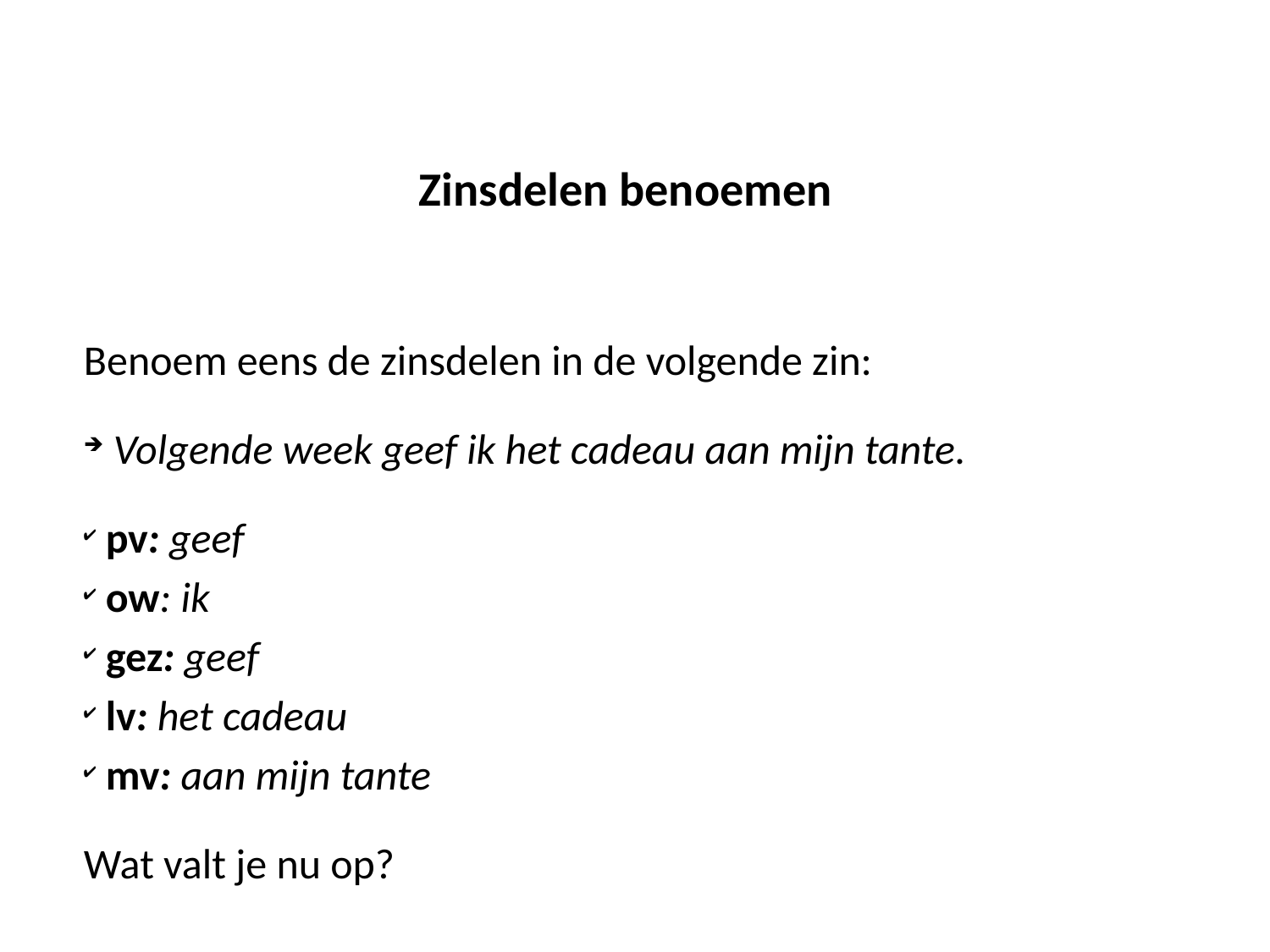

# Zinsdelen benoemen
Benoem eens de zinsdelen in de volgende zin:
 Volgende week geef ik het cadeau aan mijn tante.
 pv: geef
 ow: ik
 gez: geef
 lv: het cadeau
 mv: aan mijn tante
Wat valt je nu op?